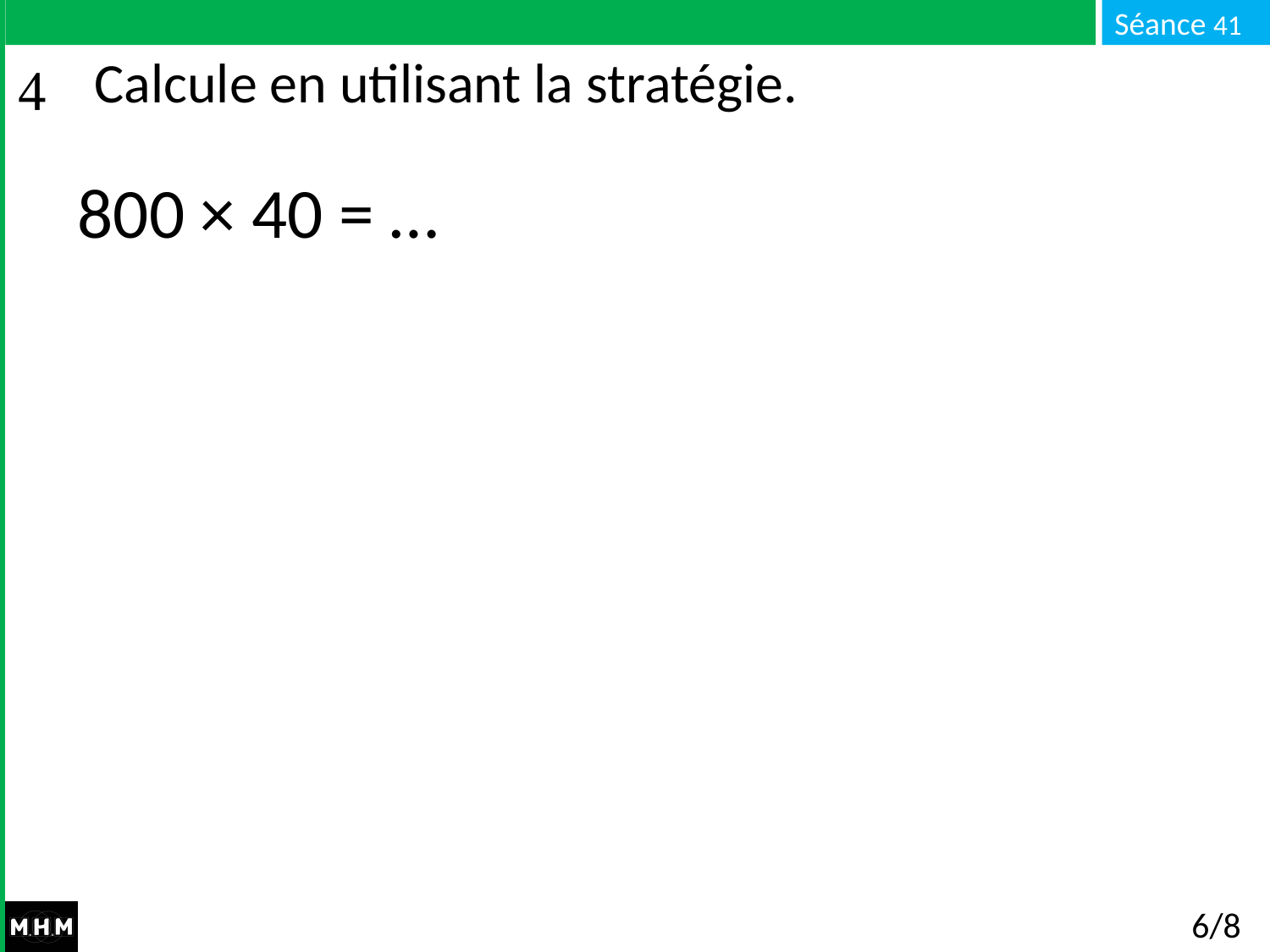

# Calcule en utilisant la stratégie.
800 × 40 = …
6/8